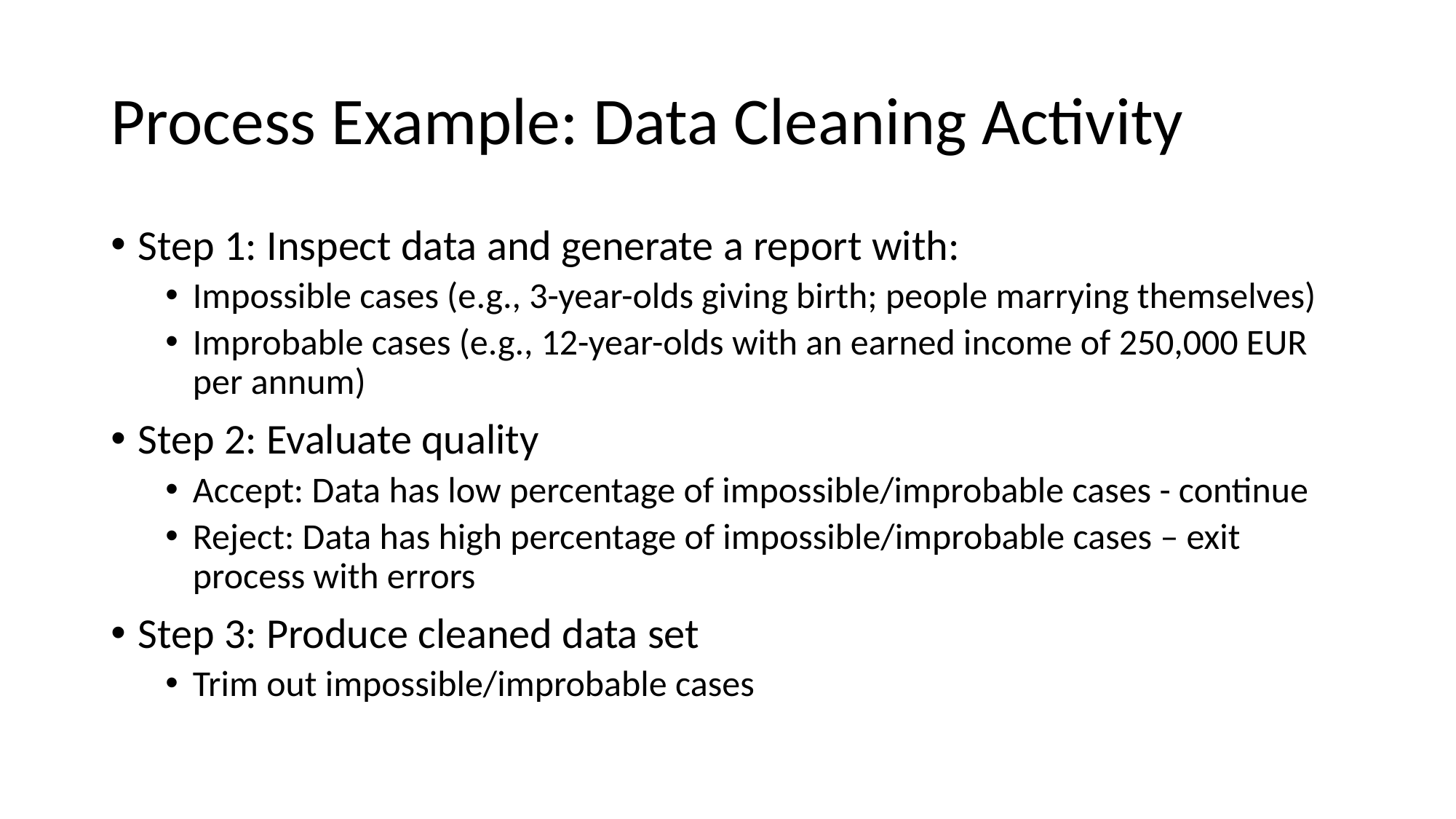

# Process Example: Data Cleaning Activity
Step 1: Inspect data and generate a report with:
Impossible cases (e.g., 3-year-olds giving birth; people marrying themselves)
Improbable cases (e.g., 12-year-olds with an earned income of 250,000 EUR per annum)
Step 2: Evaluate quality
Accept: Data has low percentage of impossible/improbable cases - continue
Reject: Data has high percentage of impossible/improbable cases – exit process with errors
Step 3: Produce cleaned data set
Trim out impossible/improbable cases